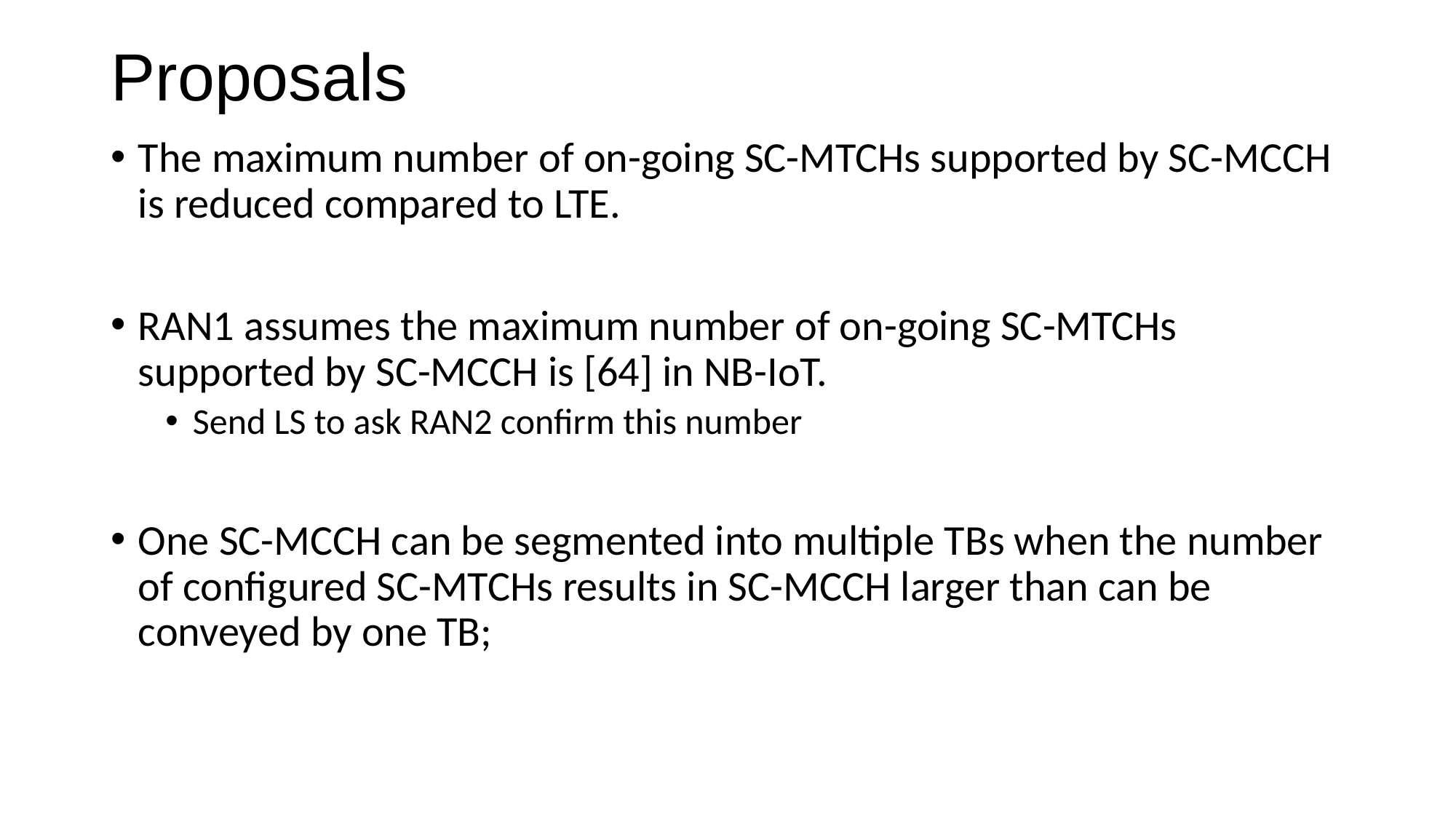

# Proposals
The maximum number of on-going SC-MTCHs supported by SC-MCCH is reduced compared to LTE.

RAN1 assumes the maximum number of on-going SC-MTCHs supported by SC-MCCH is [64] in NB-IoT.
Send LS to ask RAN2 confirm this number

One SC-MCCH can be segmented into multiple TBs when the number of configured SC-MTCHs results in SC-MCCH larger than can be conveyed by one TB;